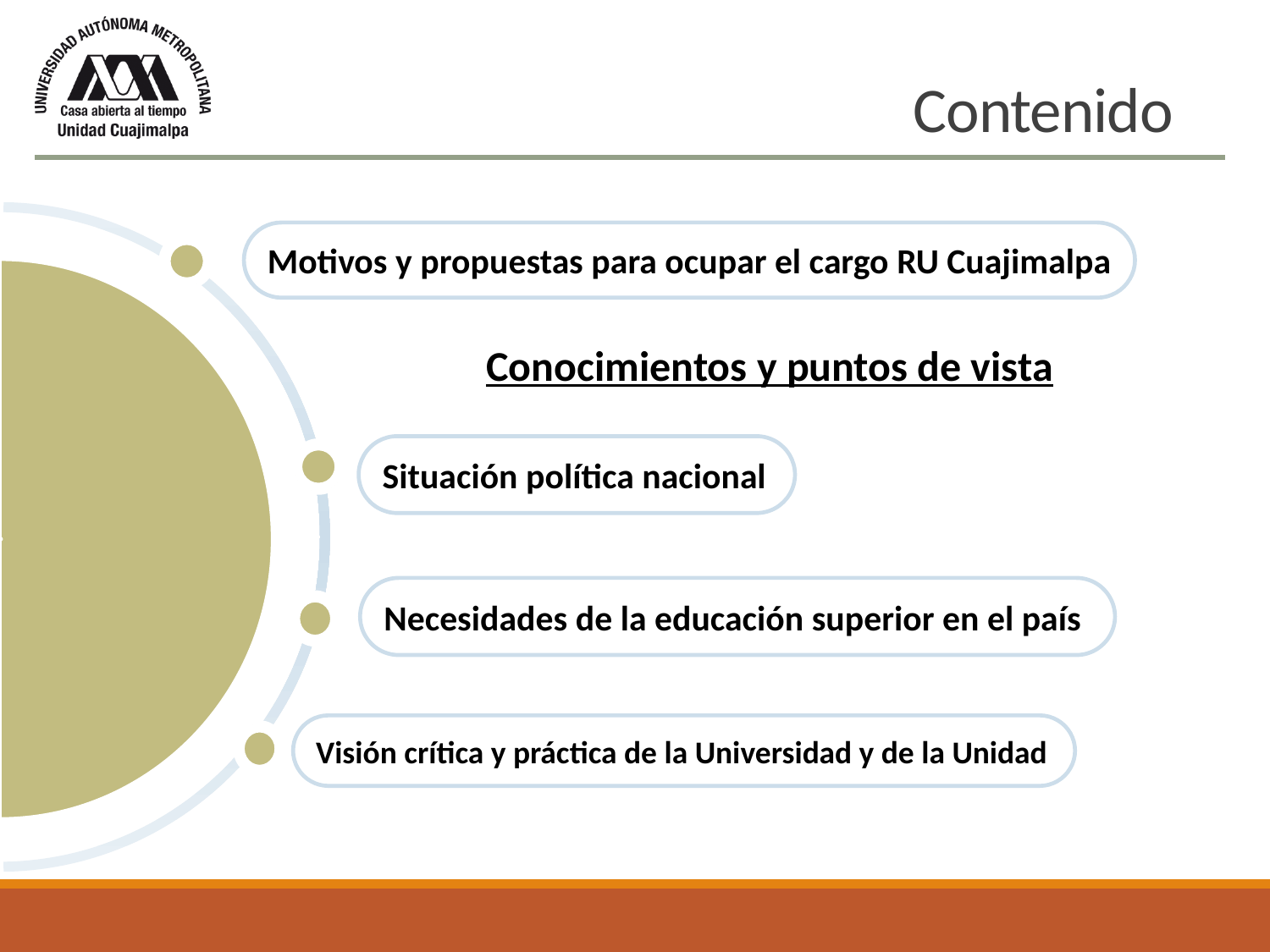

# Contenido

Motivos y propuestas para ocupar el cargo RU Cuajimalpa

Conocimientos y puntos de vista
Situación política nacional

Necesidades de la educación superior en el país

Visión crítica y práctica de la Universidad y de la Unidad